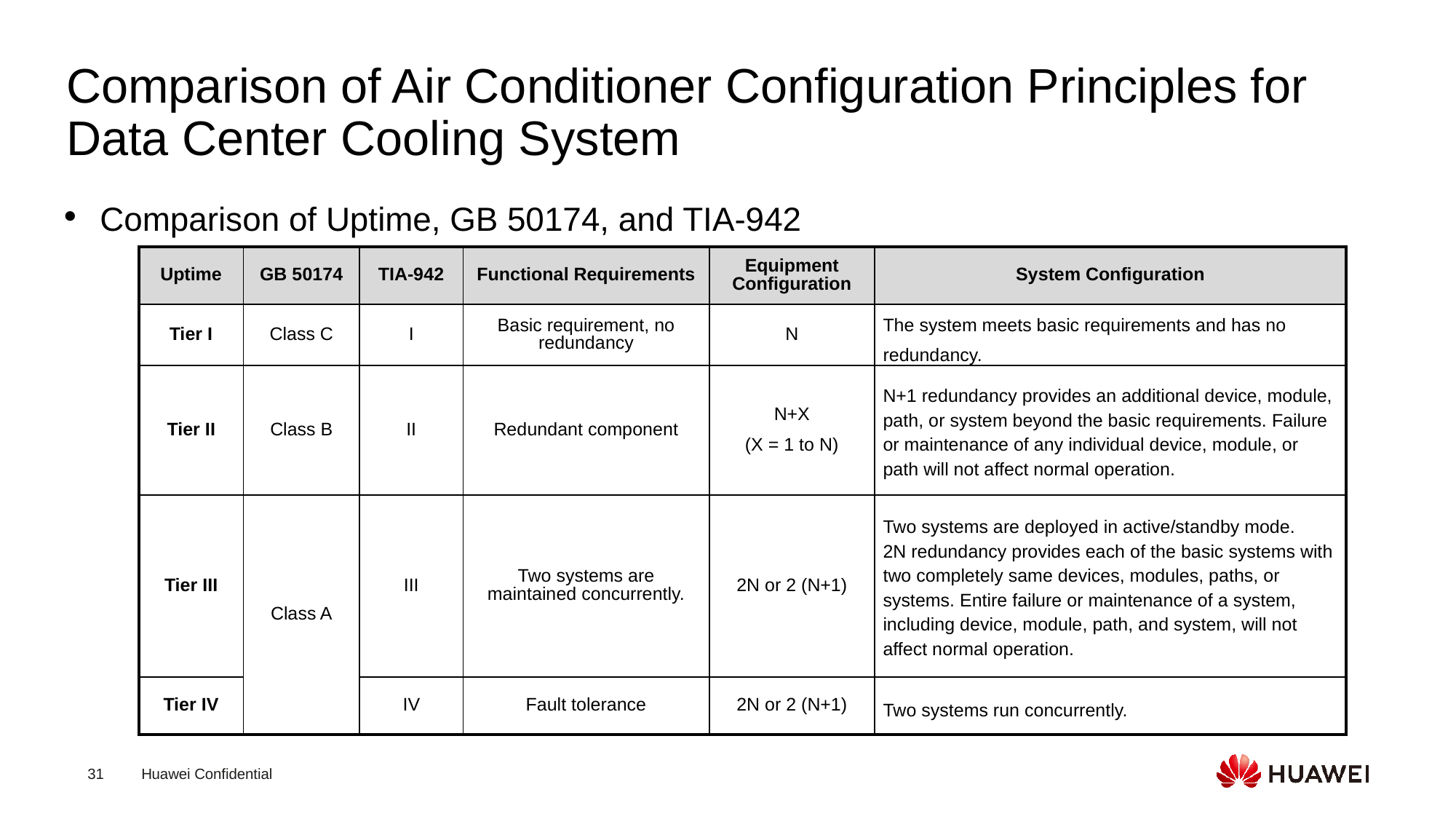

# Comparison of Air Conditioner Configuration Principles for Data Center Cooling System
Comparison of Uptime, GB 50174, and TIA-942
| Uptime | GB 50174 | TIA-942 | Functional Requirements | Equipment Configuration | System Configuration |
| --- | --- | --- | --- | --- | --- |
| Tier I | Class C | I | Basic requirement, no redundancy | N | The system meets basic requirements and has no redundancy. |
| Tier II | Class B | II | Redundant component | N+X (X = 1 to N) | N+1 redundancy provides an additional device, module, path, or system beyond the basic requirements. Failure or maintenance of any individual device, module, or path will not affect normal operation. |
| Tier III | Class A | III | Two systems are maintained concurrently. | 2N or 2 (N+1) | Two systems are deployed in active/standby mode. 2N redundancy provides each of the basic systems with two completely same devices, modules, paths, or systems. Entire failure or maintenance of a system, including device, module, path, and system, will not affect normal operation. |
| Tier IV |  | IV | Fault tolerance | 2N or 2 (N+1) | Two systems run concurrently. |